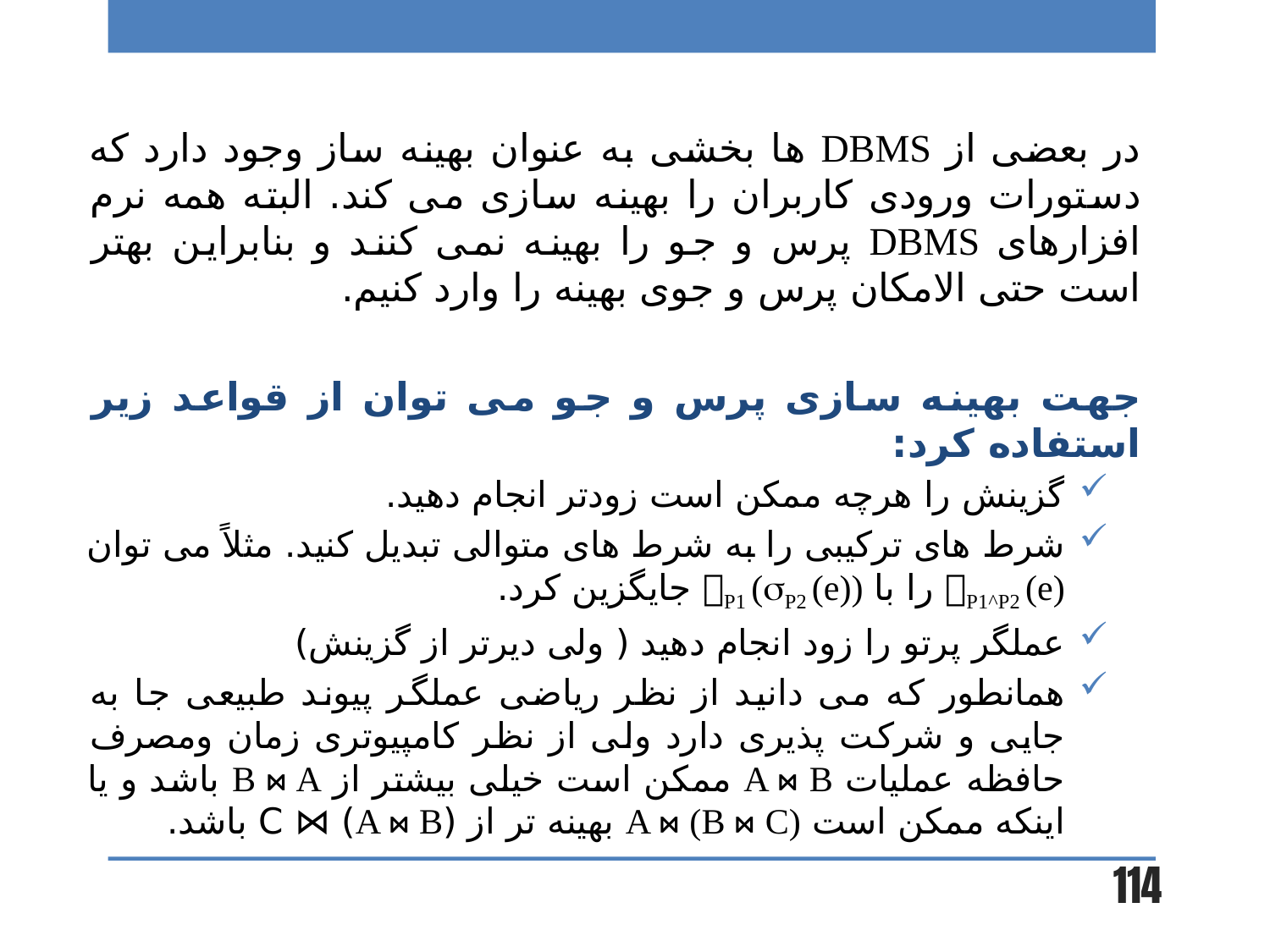

در بعضی از DBMS ها بخشی به عنوان بهینه ساز وجود دارد که دستورات ورودی کاربران را بهینه سازی می کند. البته همه نرم افزارهای DBMS پرس و جو را بهینه نمی کنند و بنابراین بهتر است حتی الامکان پرس و جوی بهینه را وارد کنیم.

جهت بهینه سازی پرس و جو می توان از قواعد زیر استفاده کرد:
گزینش را هرچه ممکن است زودتر انجام دهید.
شرط های ترکیبی را به شرط های متوالی تبدیل کنید. مثلاً می توان σP1^P2 (e) را با σP1 (σP2 (e)) جایگزین کرد.
عملگر پرتو را زود انجام دهید ( ولی دیرتر از گزینش)
همانطور که می دانید از نظر ریاضی عملگر پیوند طبیعی جا به جایی و شرکت پذیری دارد ولی از نظر کامپیوتری زمان ومصرف حافظه عملیات A ⋈ B ممکن است خیلی بیشتر از B ⋈ A باشد و یا اینکه ممکن است A ⋈ (B ⋈ C) بهینه تر از (A ⋈ B) ⋈ C باشد.

114